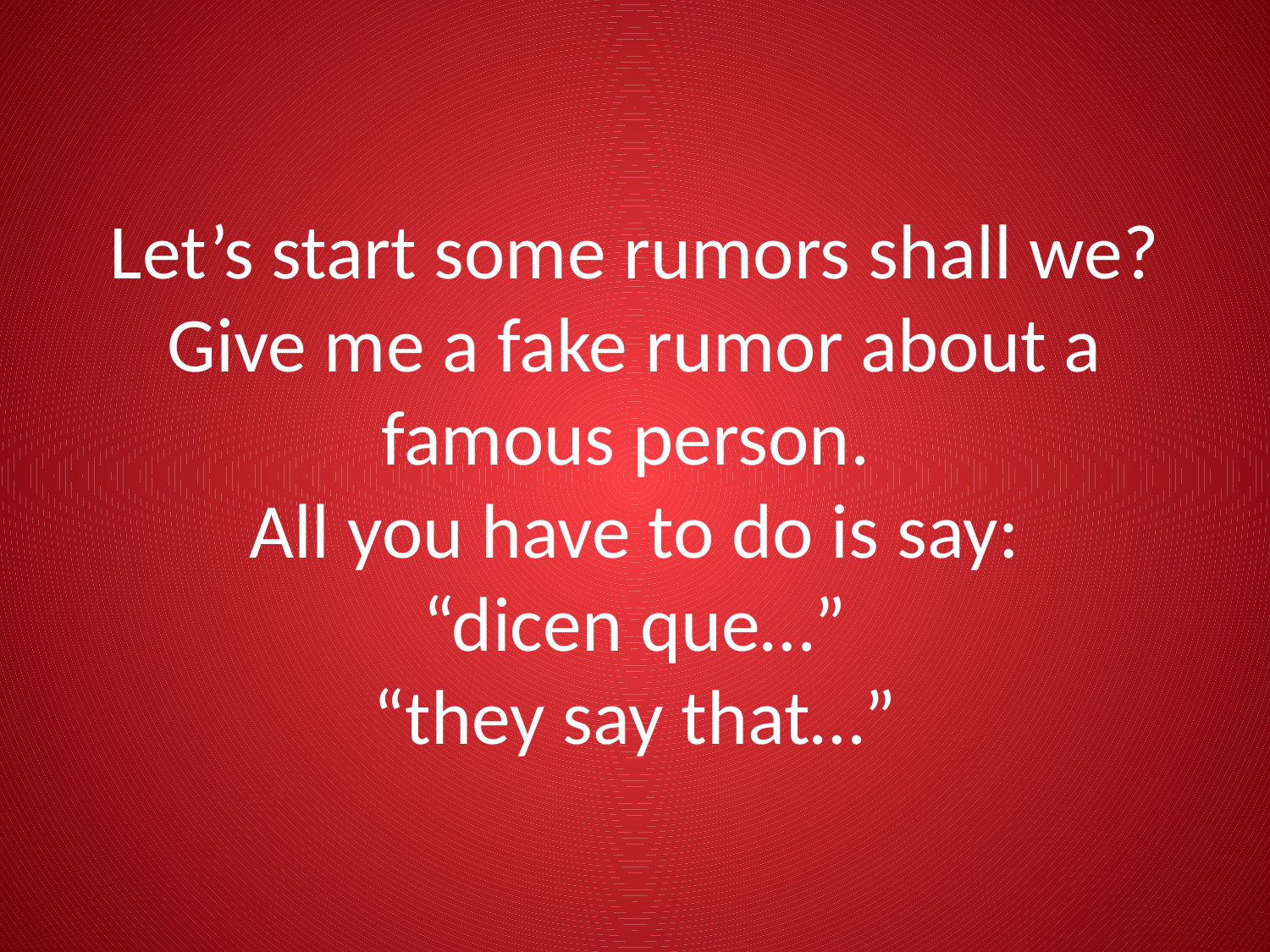

# Let’s start some rumors shall we? Give me a fake rumor about a famous person. All you have to do is say: “dicen que…” “they say that…”